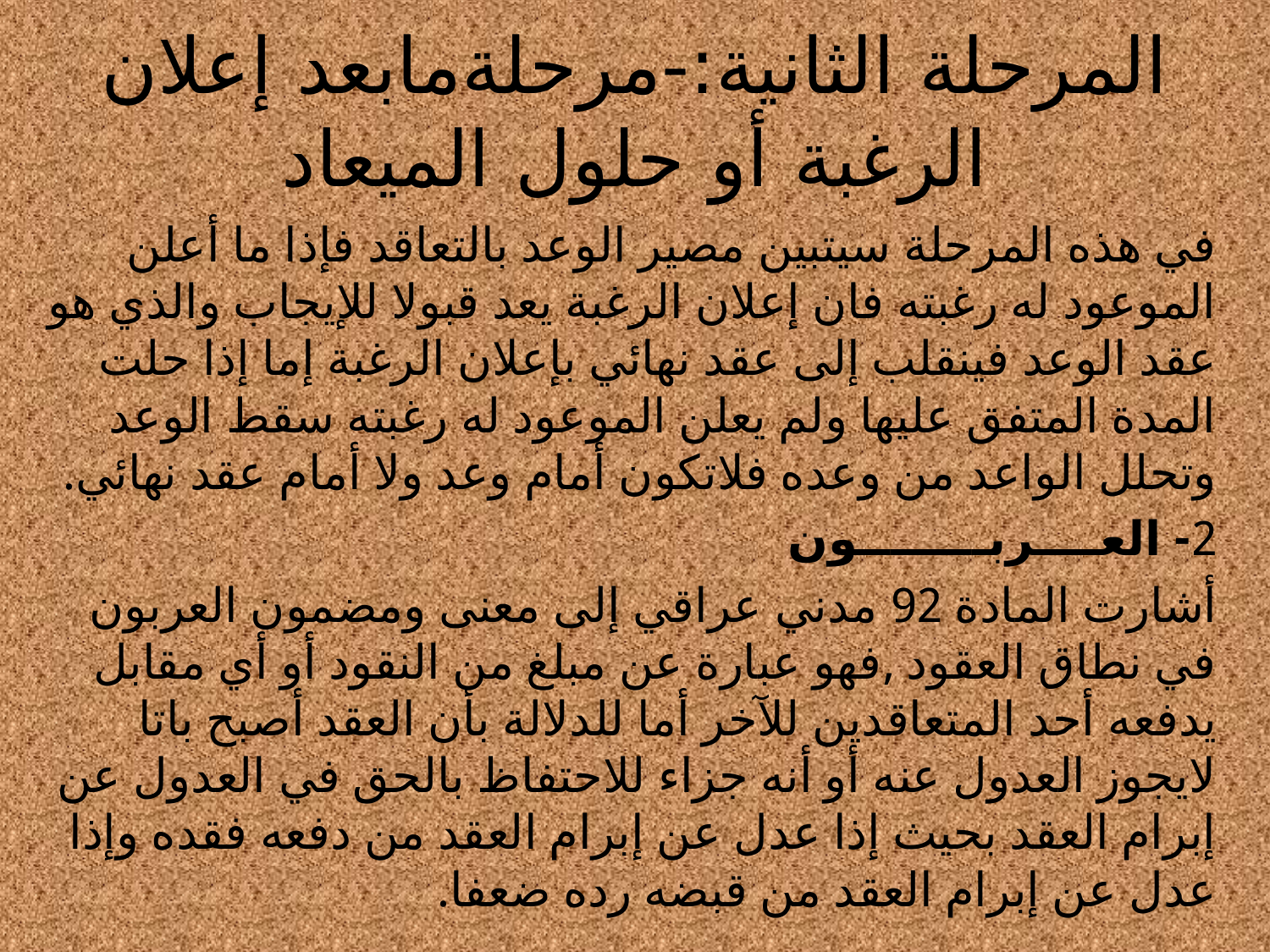

# المرحلة الثانية:-مرحلةمابعد إعلان الرغبة أو حلول الميعاد
في هذه المرحلة سيتبين مصير الوعد بالتعاقد فإذا ما أعلن الموعود له رغبته فان إعلان الرغبة يعد قبولا للإيجاب والذي هو عقد الوعد فينقلب إلى عقد نهائي بإعلان الرغبة إما إذا حلت المدة المتفق عليها ولم يعلن الموعود له رغبته سقط الوعد وتحلل الواعد من وعده فلاتكون أمام وعد ولا أمام عقد نهائي.
2- العــــربــــــــون
أشارت المادة 92 مدني عراقي إلى معنى ومضمون العربون في نطاق العقود ,فهو عبارة عن مبلغ من النقود أو أي مقابل يدفعه أحد المتعاقدين للآخر أما للدلالة بأن العقد أصبح باتا لايجوز العدول عنه أو أنه جزاء للاحتفاظ بالحق في العدول عن إبرام العقد بحيث إذا عدل عن إبرام العقد من دفعه فقده وإذا عدل عن إبرام العقد من قبضه رده ضعفا.